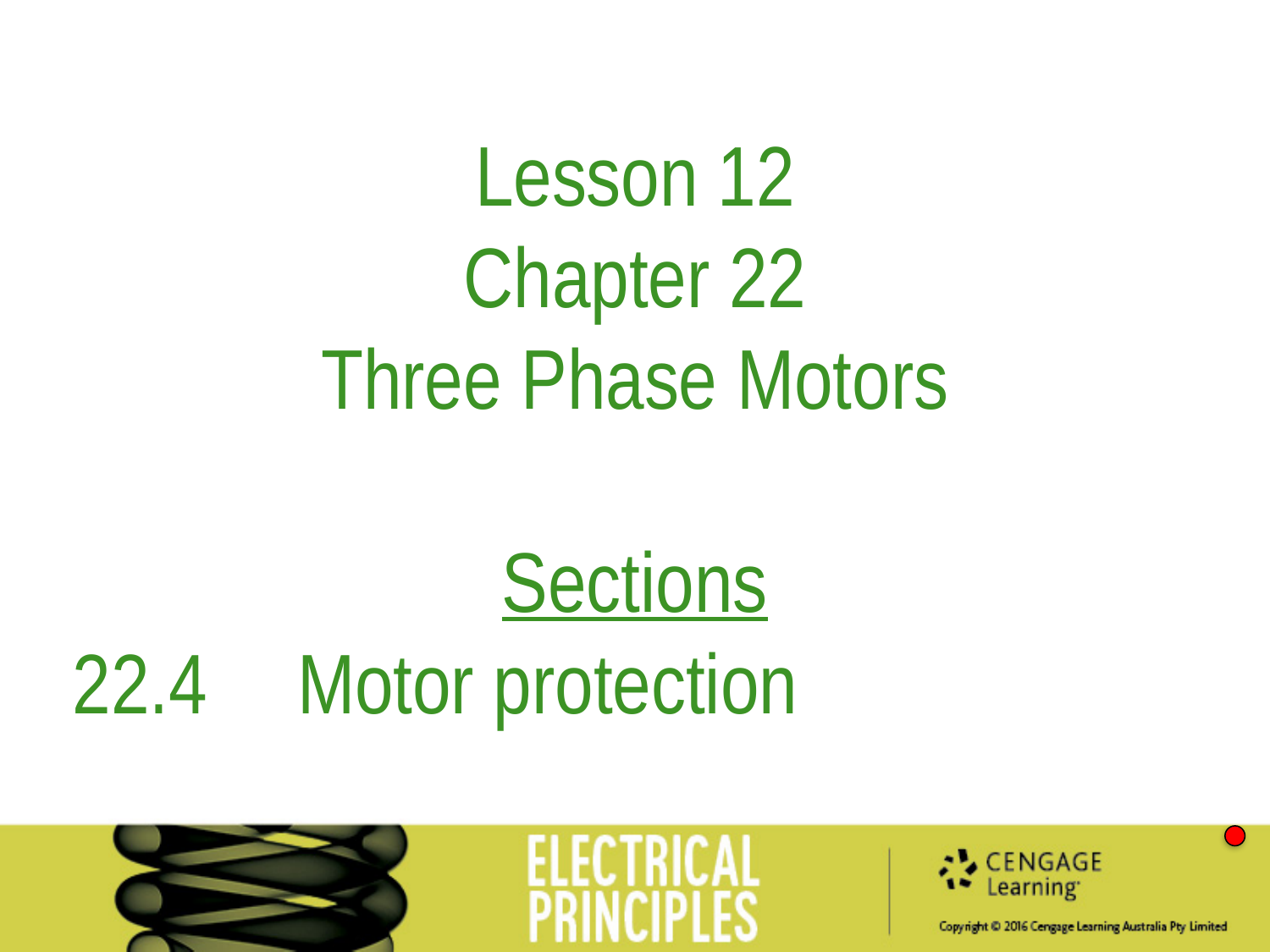

Lesson 12
Chapter 22
Three Phase Motors

Sections
22.4	Motor protection